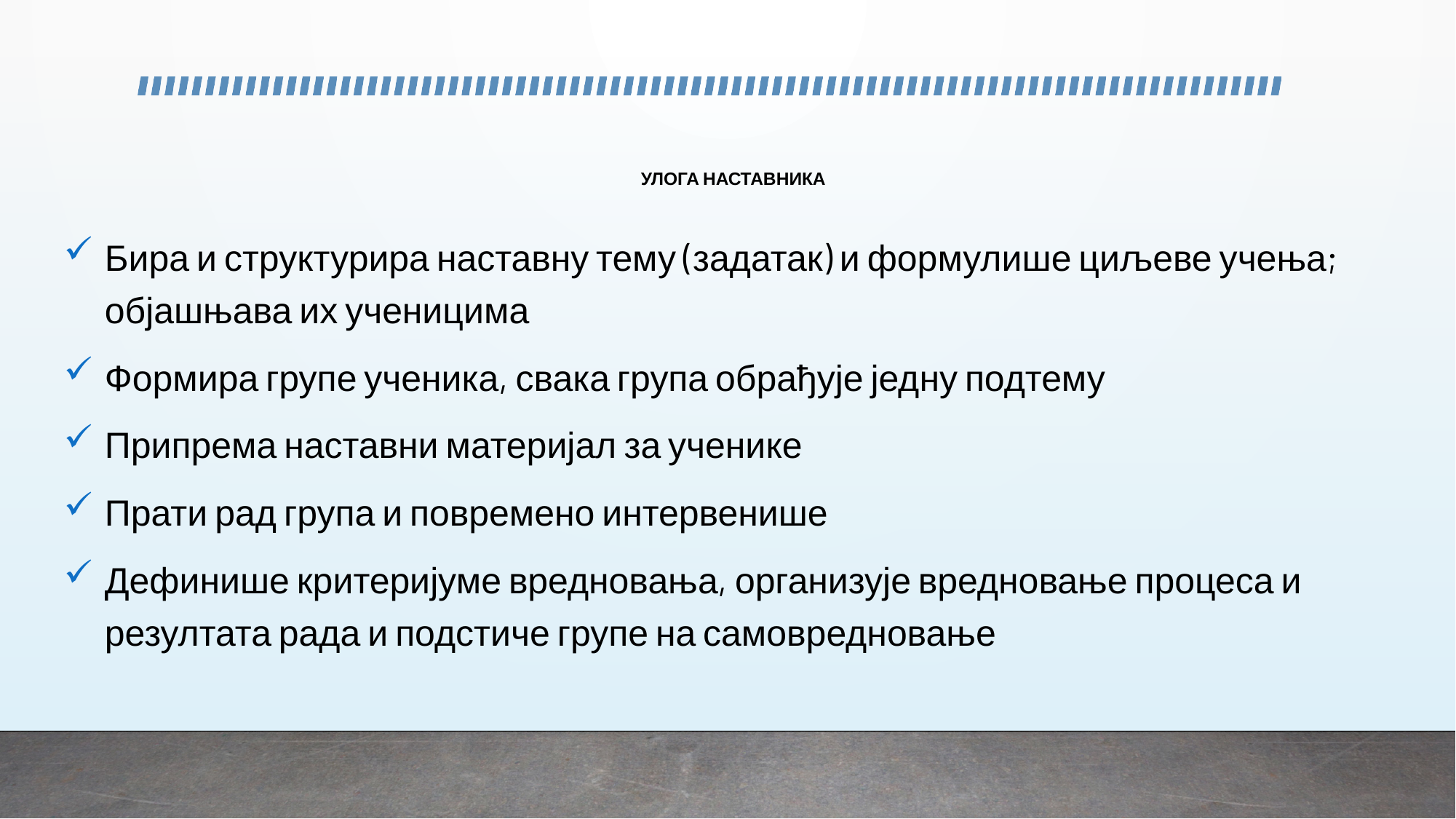

# УЛОГА НАСТАВНИКА
Бира и структурира наставну тему (задатак) и формулише циљеве учења; објашњава их ученицима
Формира групе ученика, свака група обрађује једну подтему
Припрема наставни материјал за ученике
Прати рад група и повремено интервенише
Дефинише критеријуме вредновања, организује вредновање процеса и резултата рада и подстиче групе на самовредновање